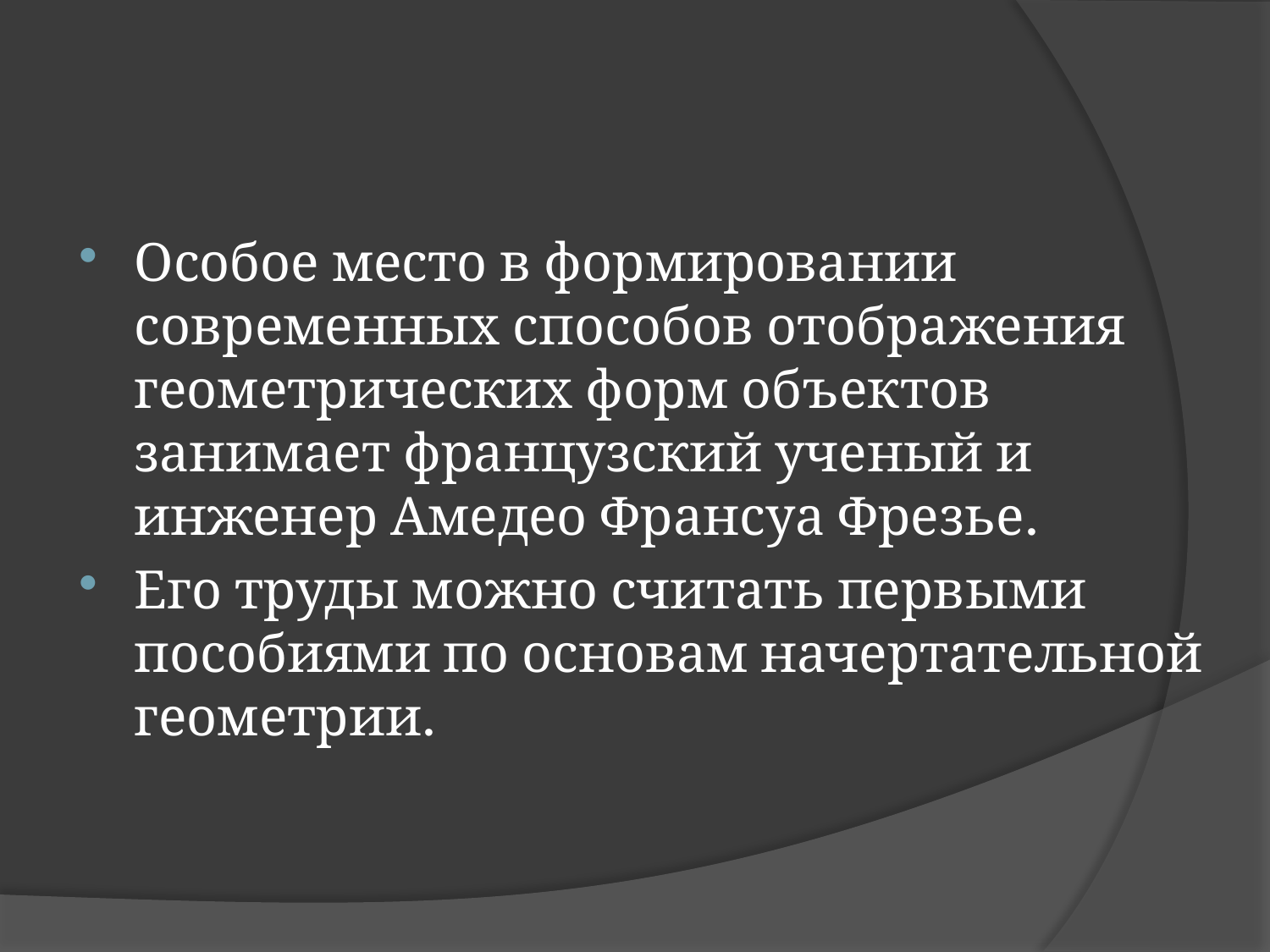

#
Особое место в формировании современных способов отображения геометрических форм объектов занимает французский ученый и инженер Амедео Франсуа Фрезье.
Его труды можно считать первыми пособиями по основам начертательной геометрии.